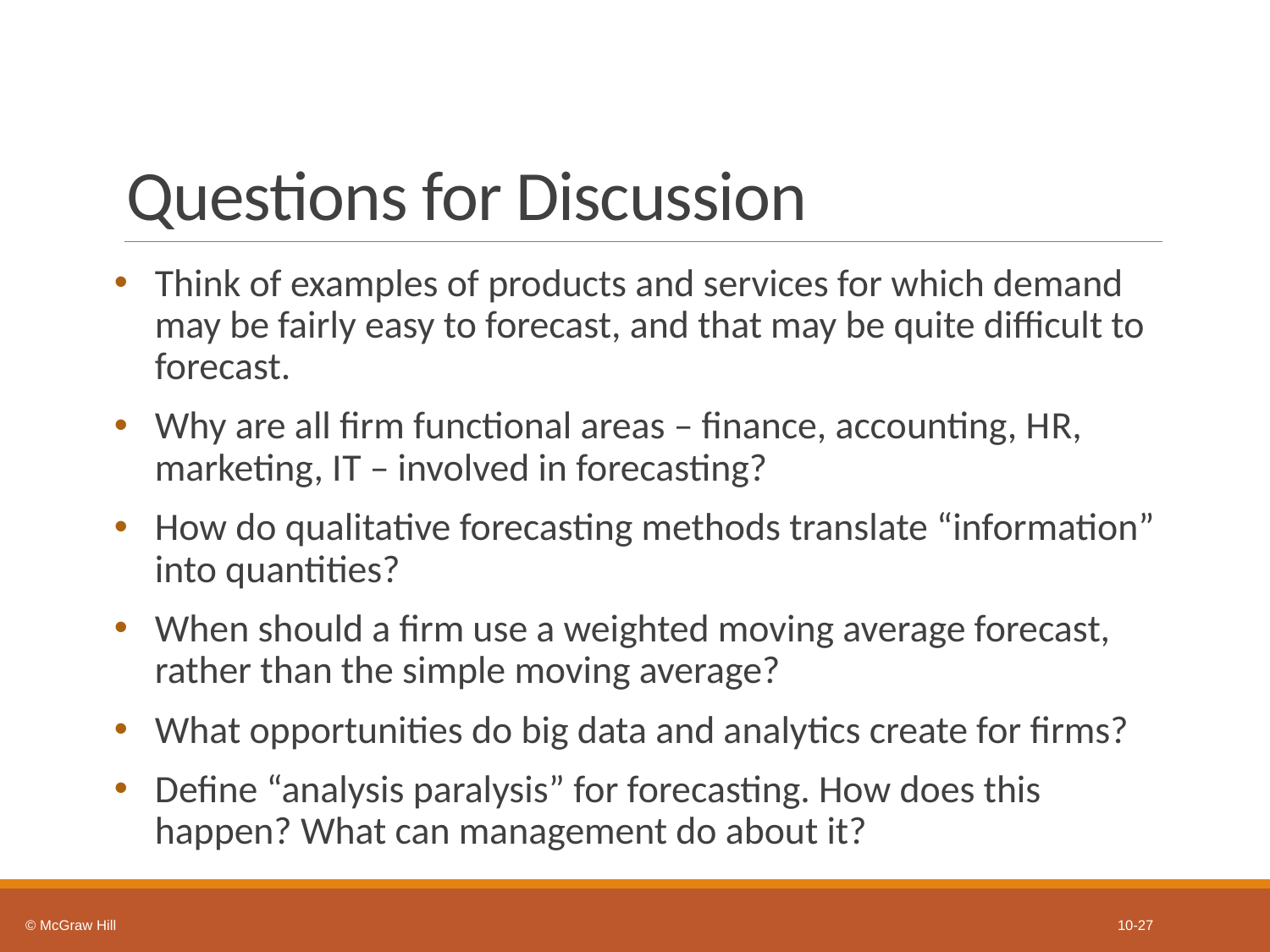

# Questions for Discussion
Think of examples of products and services for which demand may be fairly easy to forecast, and that may be quite difficult to forecast.
Why are all firm functional areas – finance, accounting, H R, marketing, I T – involved in forecasting?
How do qualitative forecasting methods translate “information” into quantities?
When should a firm use a weighted moving average forecast, rather than the simple moving average?
What opportunities do big data and analytics create for firms?
Define “analysis paralysis” for forecasting. How does this happen? What can management do about it?